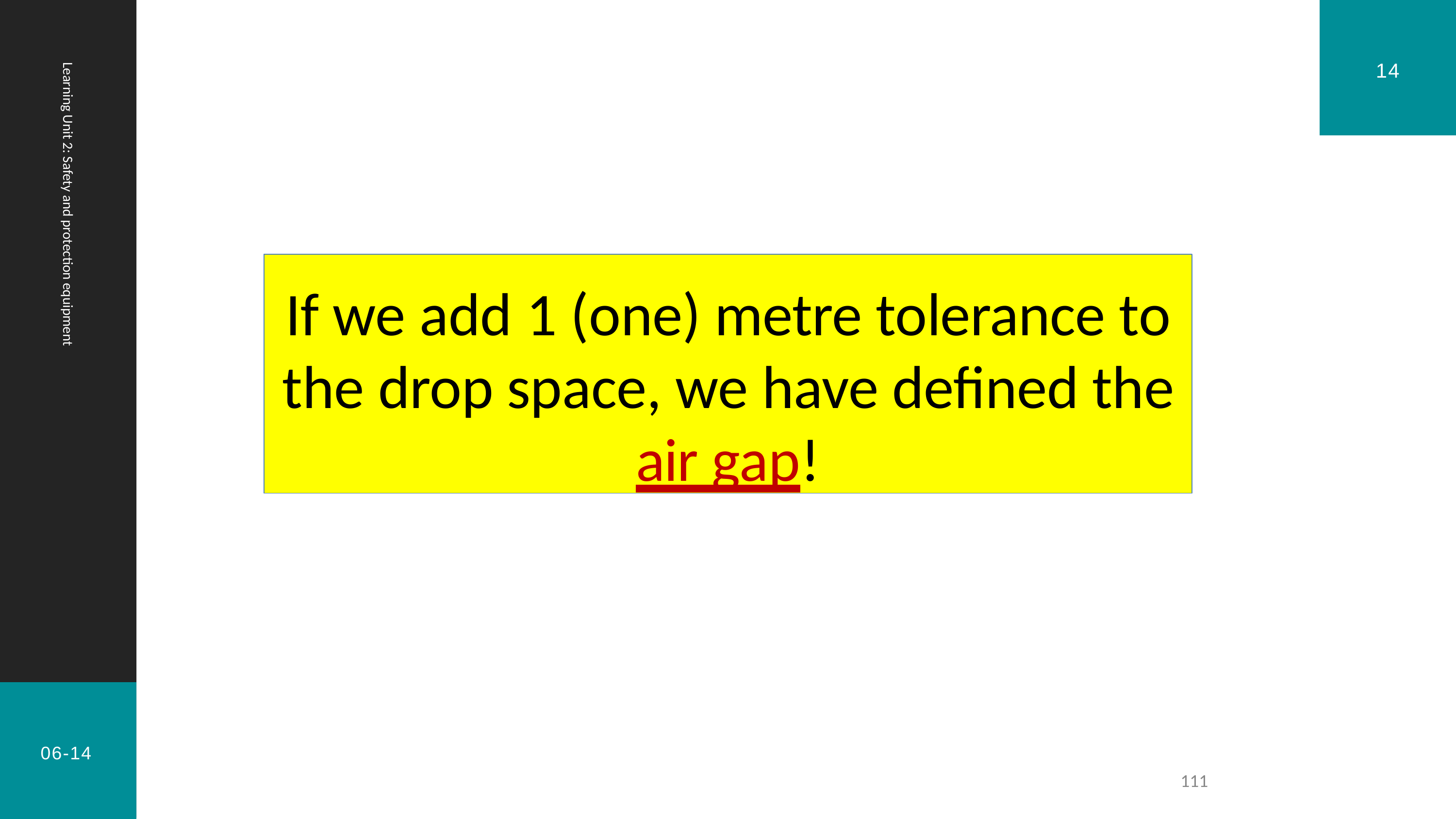

14
# If we add 1 (one) metre tolerance to the drop space, we have defined the air gap!
Learning Unit 2: Safety and protection equipment

06-14
111